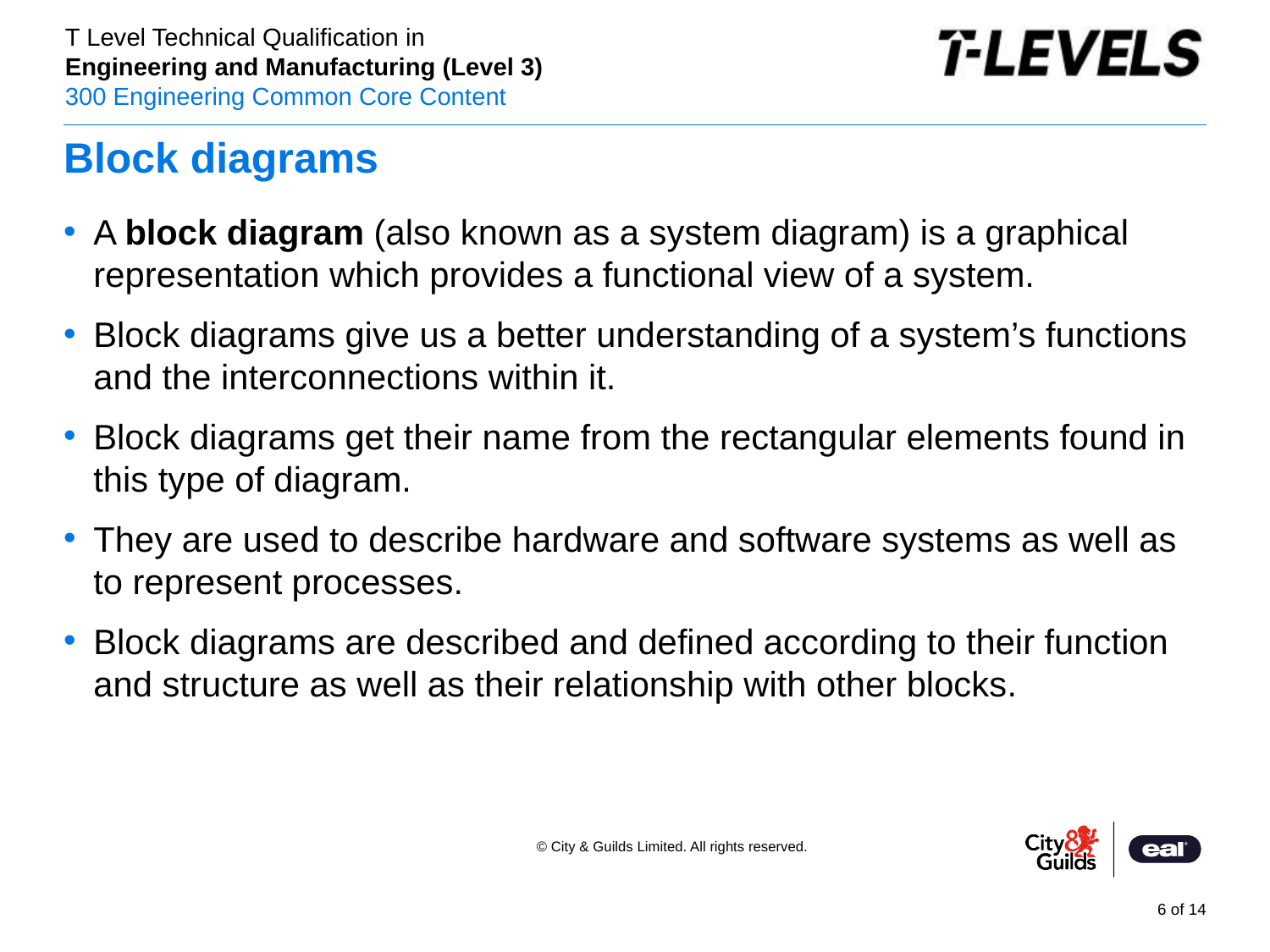

# Block diagrams
A block diagram (also known as a system diagram) is a graphical representation which provides a functional view of a system.
Block diagrams give us a better understanding of a system’s functions and the interconnections within it.
Block diagrams get their name from the rectangular elements found in this type of diagram.
They are used to describe hardware and software systems as well as to represent processes.
Block diagrams are described and defined according to their function and structure as well as their relationship with other blocks.